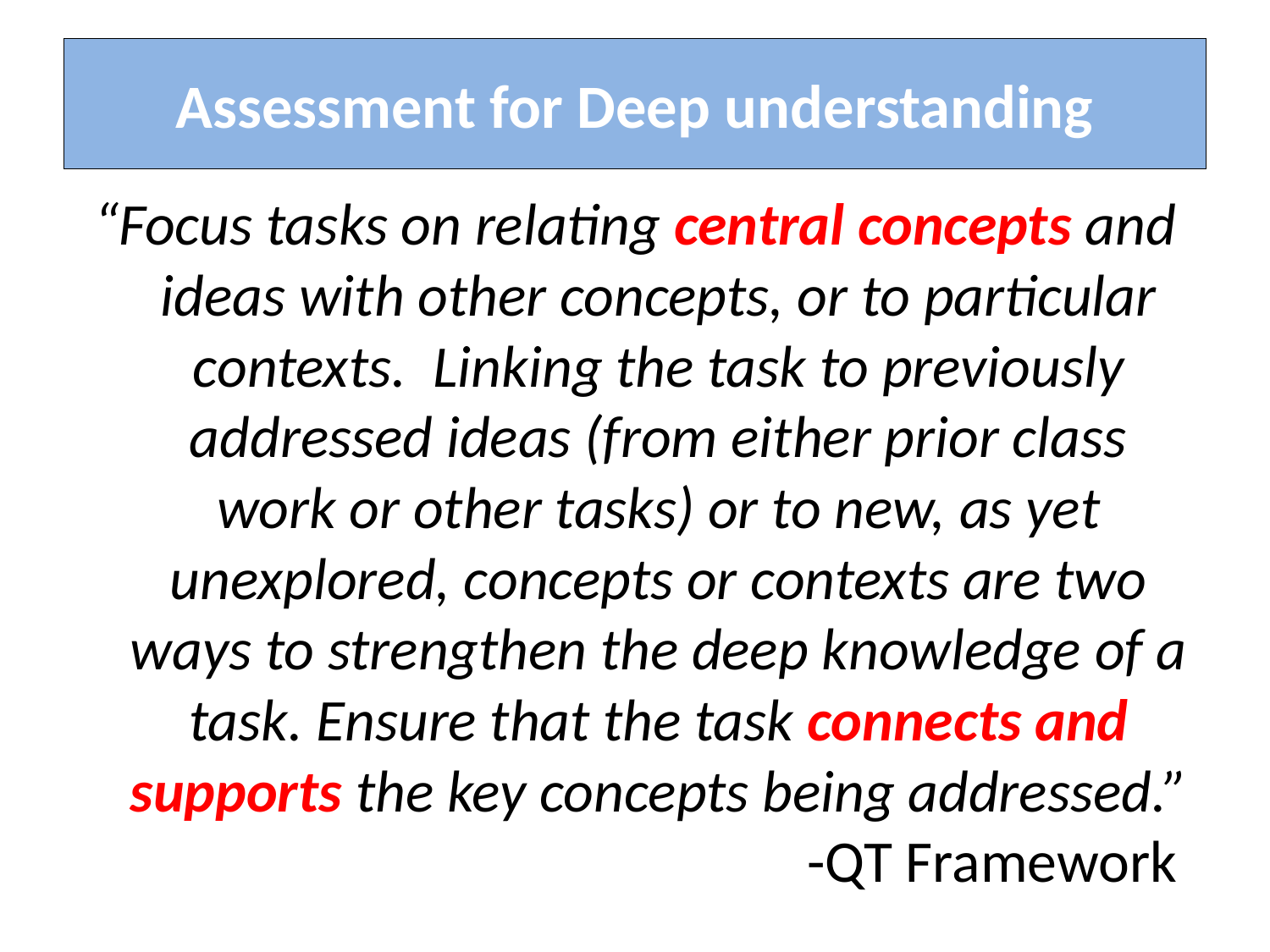

# Assessment for Deep understanding
“Focus tasks on relating central concepts and ideas with other concepts, or to particular contexts.  Linking the task to previously addressed ideas (from either prior class work or other tasks) or to new, as yet unexplored, concepts or contexts are two ways to strengthen the deep knowledge of a task. Ensure that the task connects and supports the key concepts being addressed.”                                                   -QT Framework